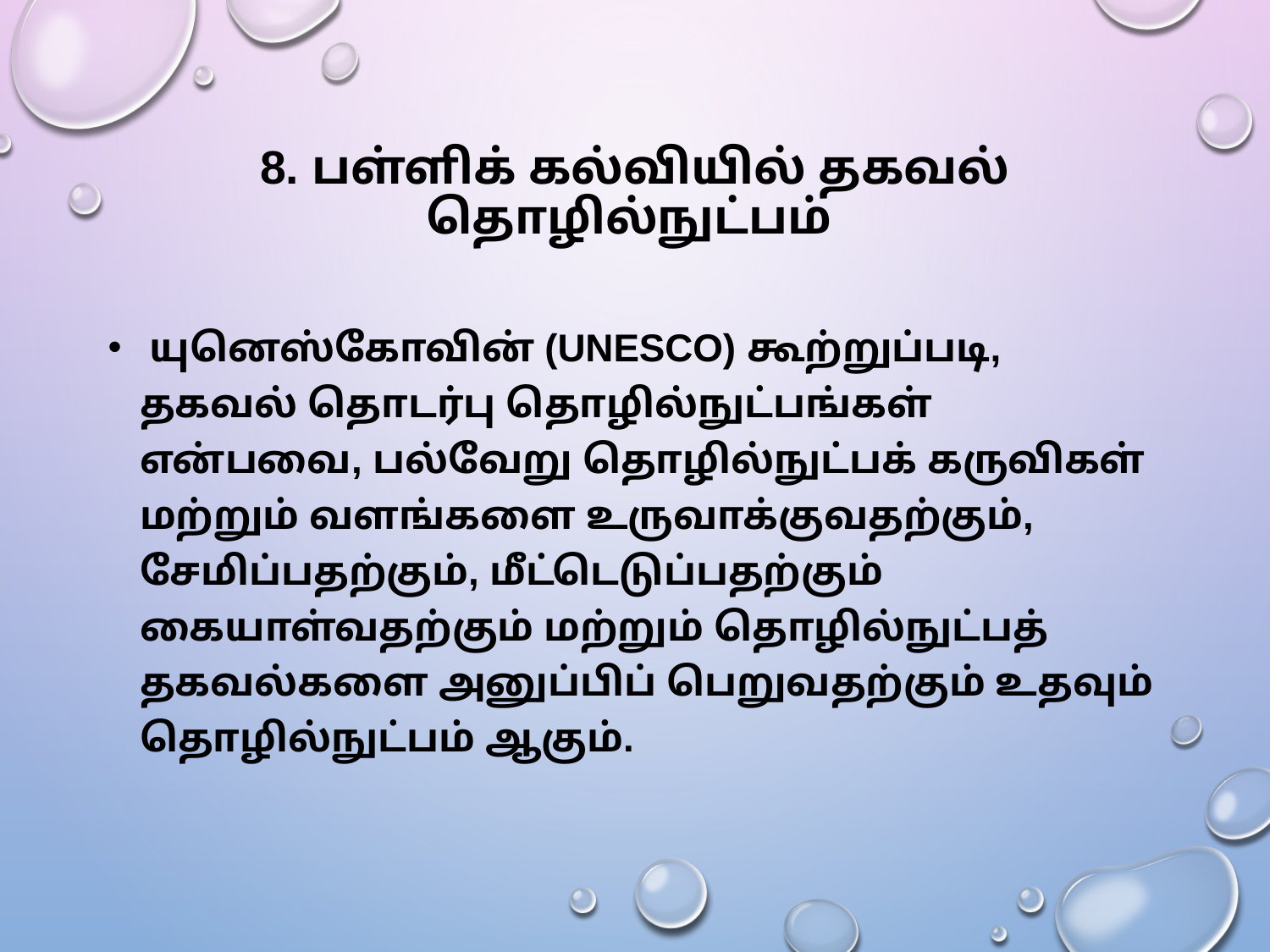

# 8. பள்ளிக் கல்வியில் தகவல் தொழில்நுட்பம்
 யுனெஸ்கோவின் (UNESCO) கூற்றுப்படி, தகவல் தொடர்பு தொழில்நுட்பங்கள் என்பவை, பல்வேறு தொழில்நுட்பக் கருவிகள் மற்றும் வளங்களை உருவாக்குவதற்கும், சேமிப்பதற்கும், மீட்டெடுப்பதற்கும் கையாள்வதற்கும் மற்றும் தொழில்நுட்பத் தகவல்களை அனுப்பிப் பெறுவதற்கும் உதவும் தொழில்நுட்பம் ஆகும்.